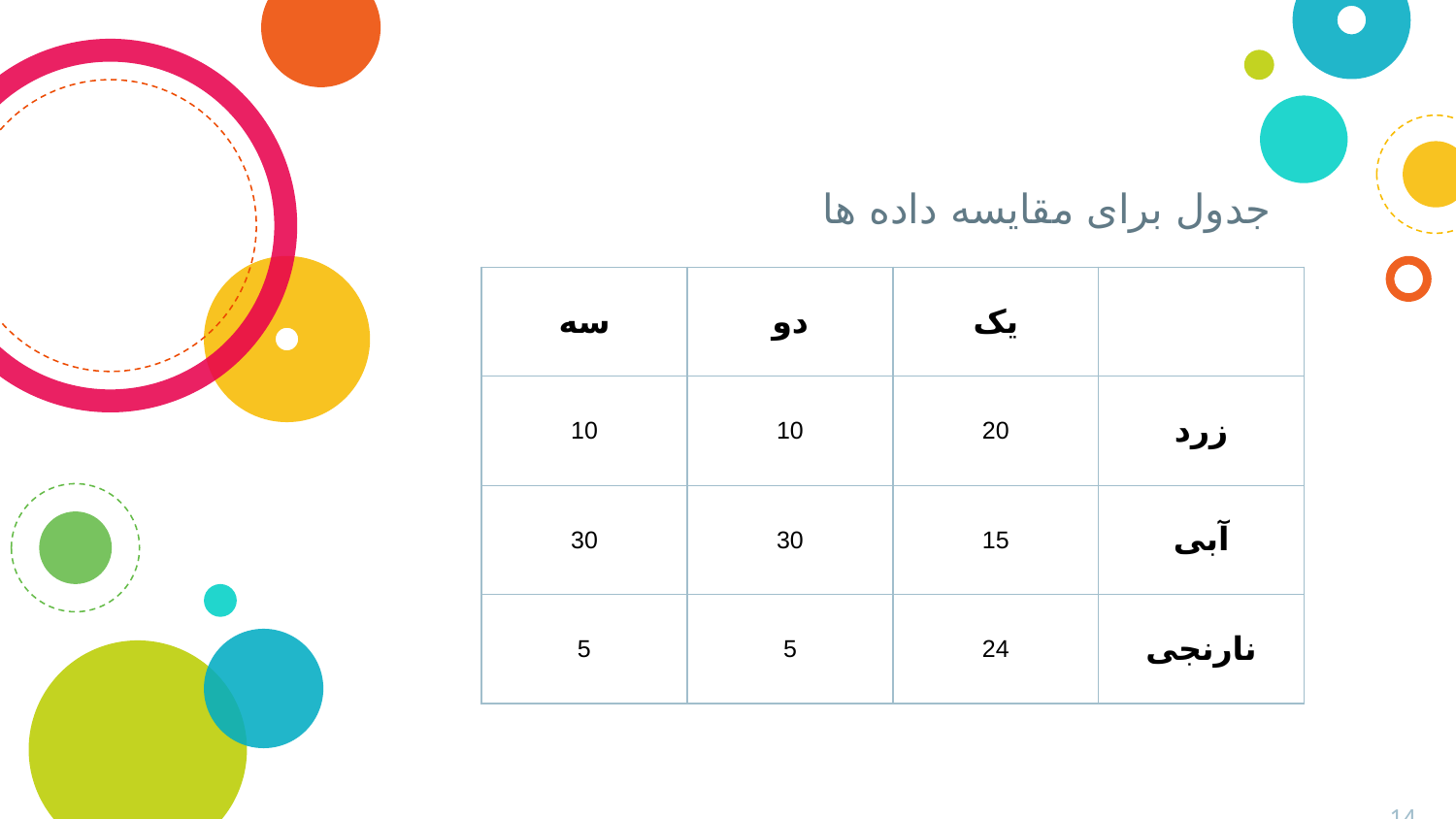

# جدول برای مقایسه داده ها
| سه | دو | یک |  |
| --- | --- | --- | --- |
| 10 | 10 | 20 | زرد |
| 30 | 30 | 15 | آبی |
| 5 | 5 | 24 | نارنجی |
14